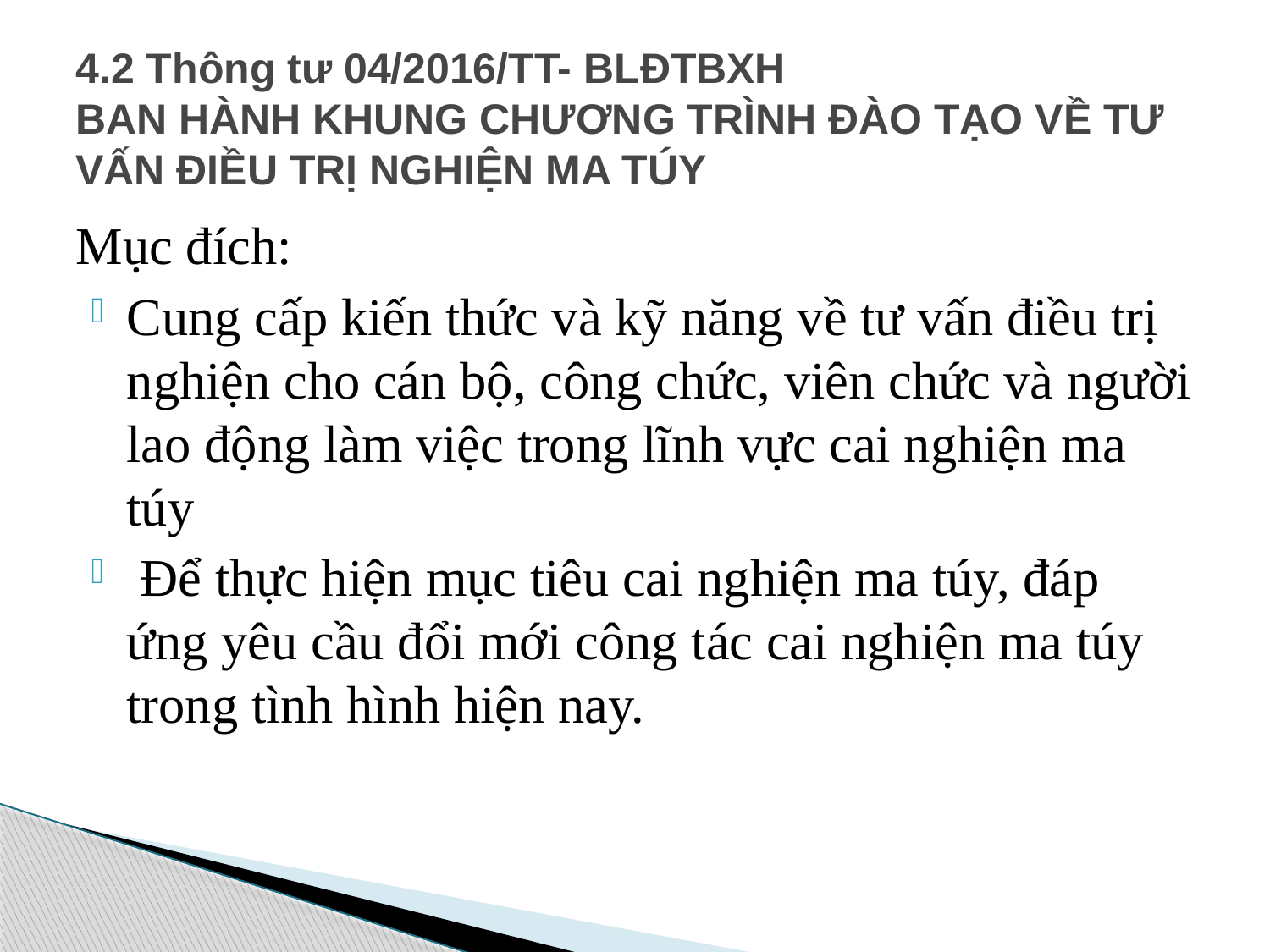

# 4.2 Thông tư 04/2016/TT- BLĐTBXH BAN HÀNH KHUNG CHƯƠNG TRÌNH ĐÀO TẠO VỀ TƯ VẤN ĐIỀU TRỊ NGHIỆN MA TÚY
Mục đích:
Cung cấp kiến thức và kỹ năng về tư vấn điều trị nghiện cho cán bộ, công chức, viên chức và người lao động làm việc trong lĩnh vực cai nghiện ma túy
 Để thực hiện mục tiêu cai nghiện ma túy, đáp ứng yêu cầu đổi mới công tác cai nghiện ma túy trong tình hình hiện nay.